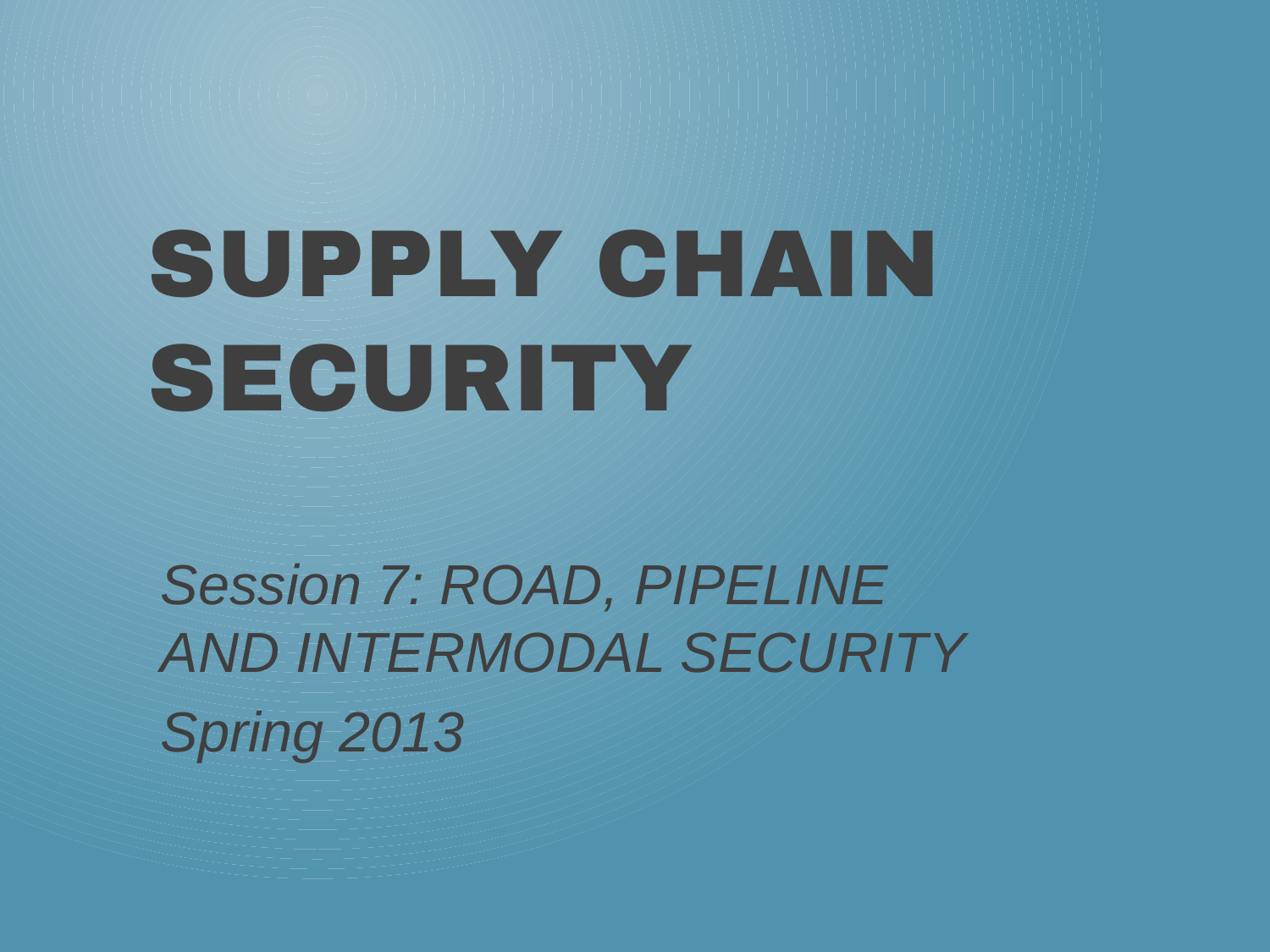

# Supply chain security
Session 7: ROAD, PIPELINE AND INTERMODAL SECURITY
Spring 2013